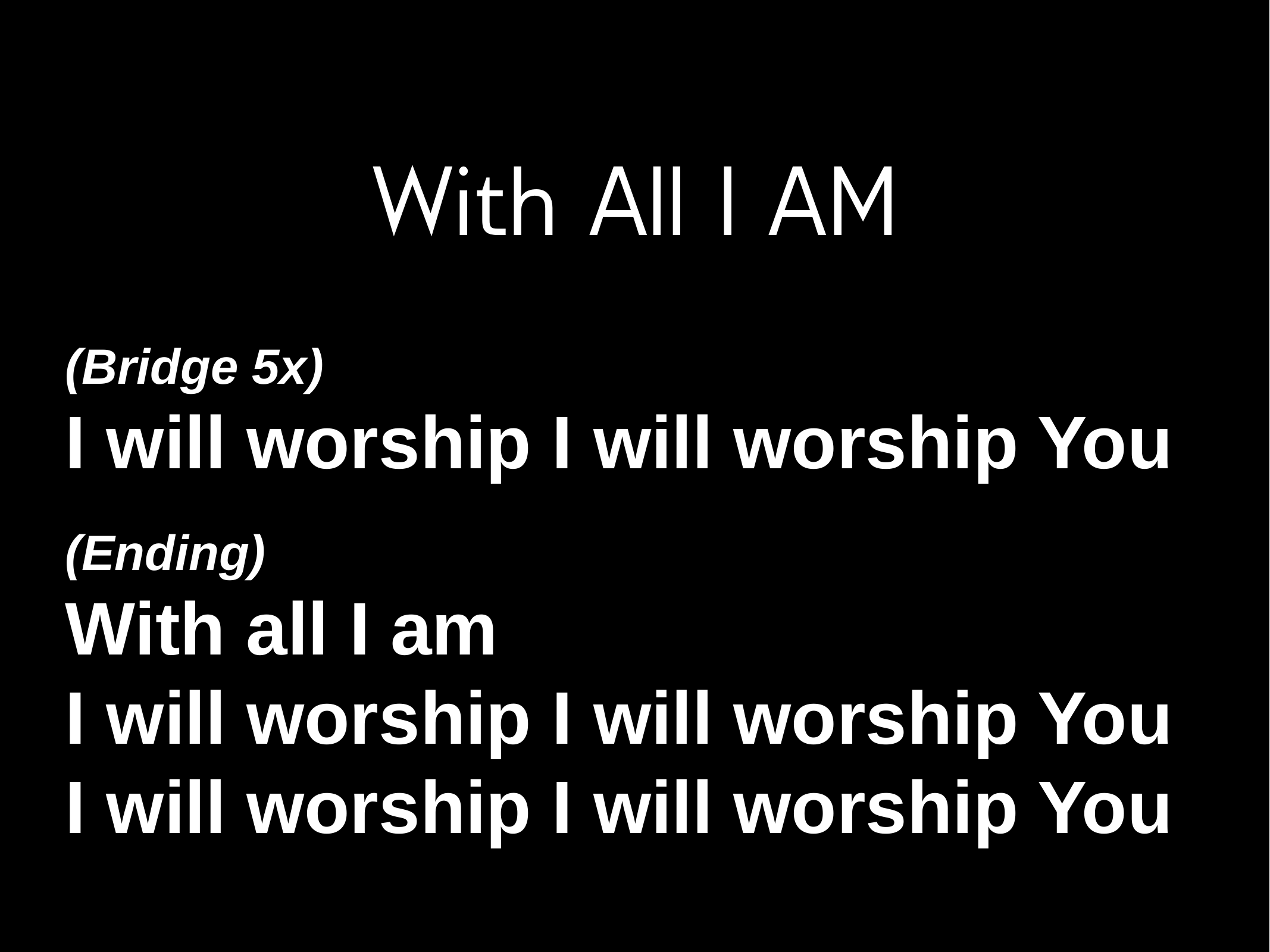

# With All I AM
(Bridge 5x)
I will worship I will worship You
(Ending)
With all I am
I will worship I will worship You
I will worship I will worship You